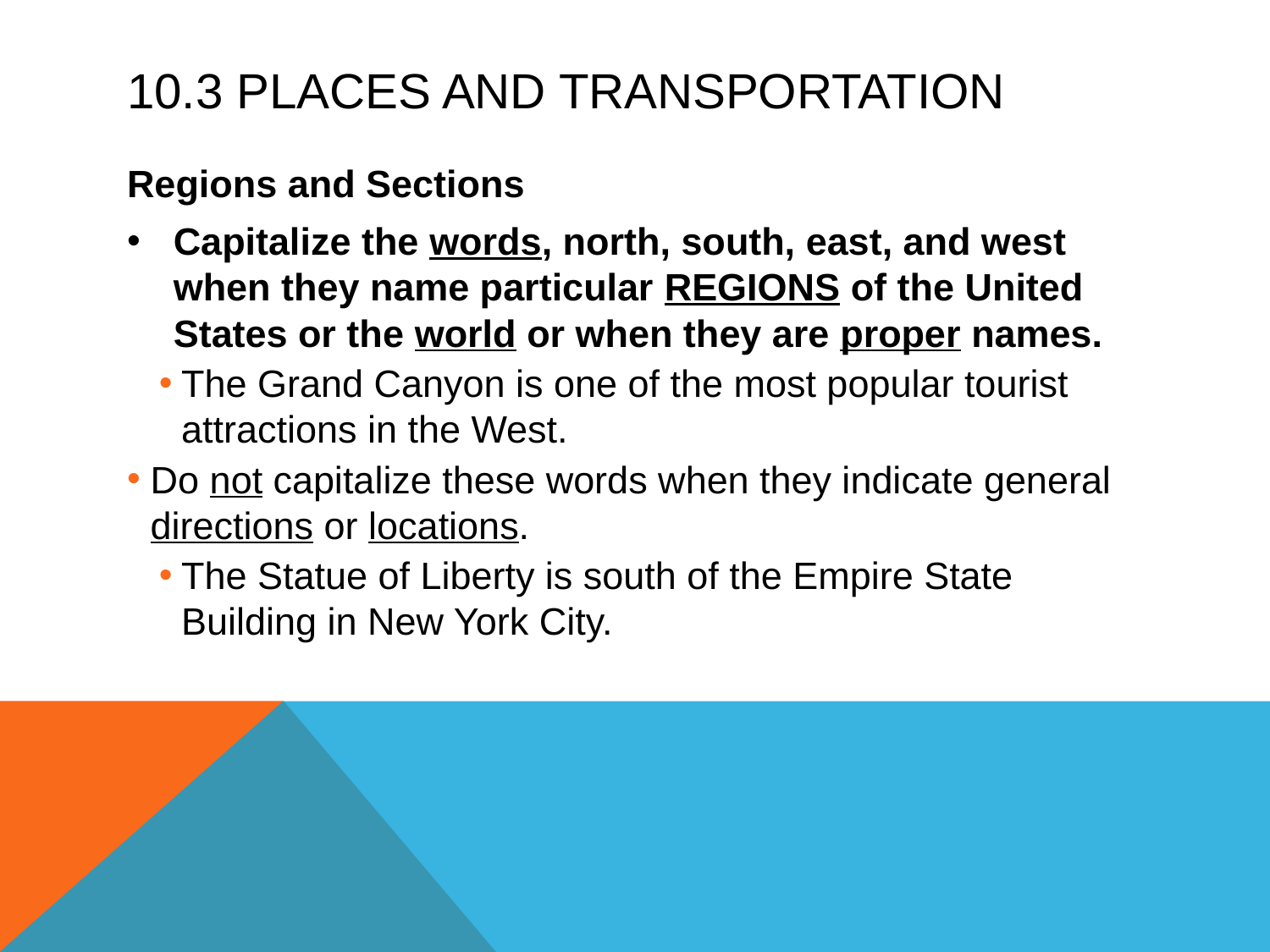

# 10.3 Places and Transportation
Regions and Sections
Capitalize the words, north, south, east, and west when they name particular REGIONS of the United States or the world or when they are proper names.
The Grand Canyon is one of the most popular tourist attractions in the West.
Do not capitalize these words when they indicate general directions or locations.
The Statue of Liberty is south of the Empire State Building in New York City.